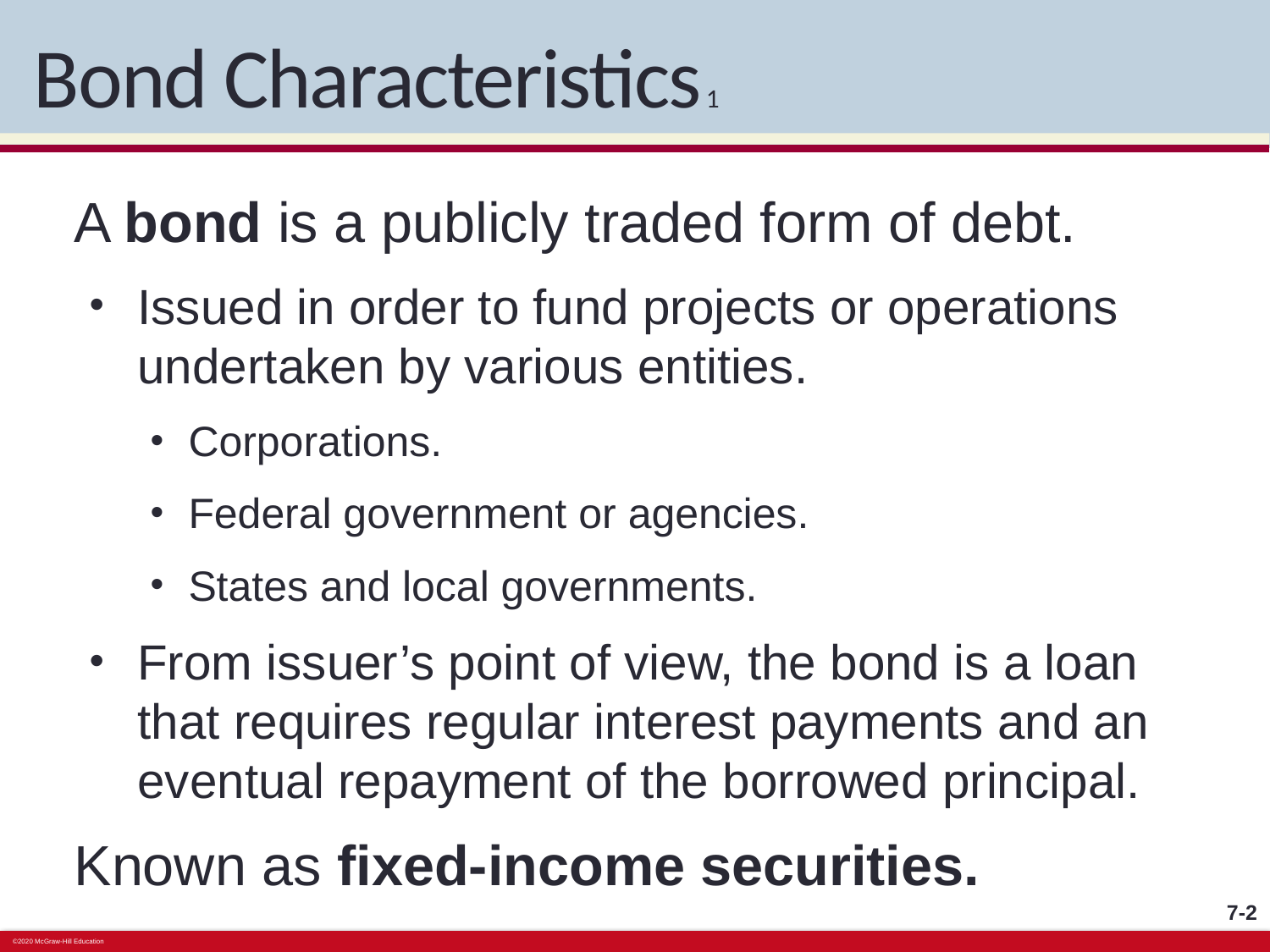

# Bond Characteristics 1
A bond is a publicly traded form of debt.
Issued in order to fund projects or operations undertaken by various entities.
Corporations.
Federal government or agencies.
States and local governments.
From issuer’s point of view, the bond is a loan that requires regular interest payments and an eventual repayment of the borrowed principal.
Known as fixed-income securities.